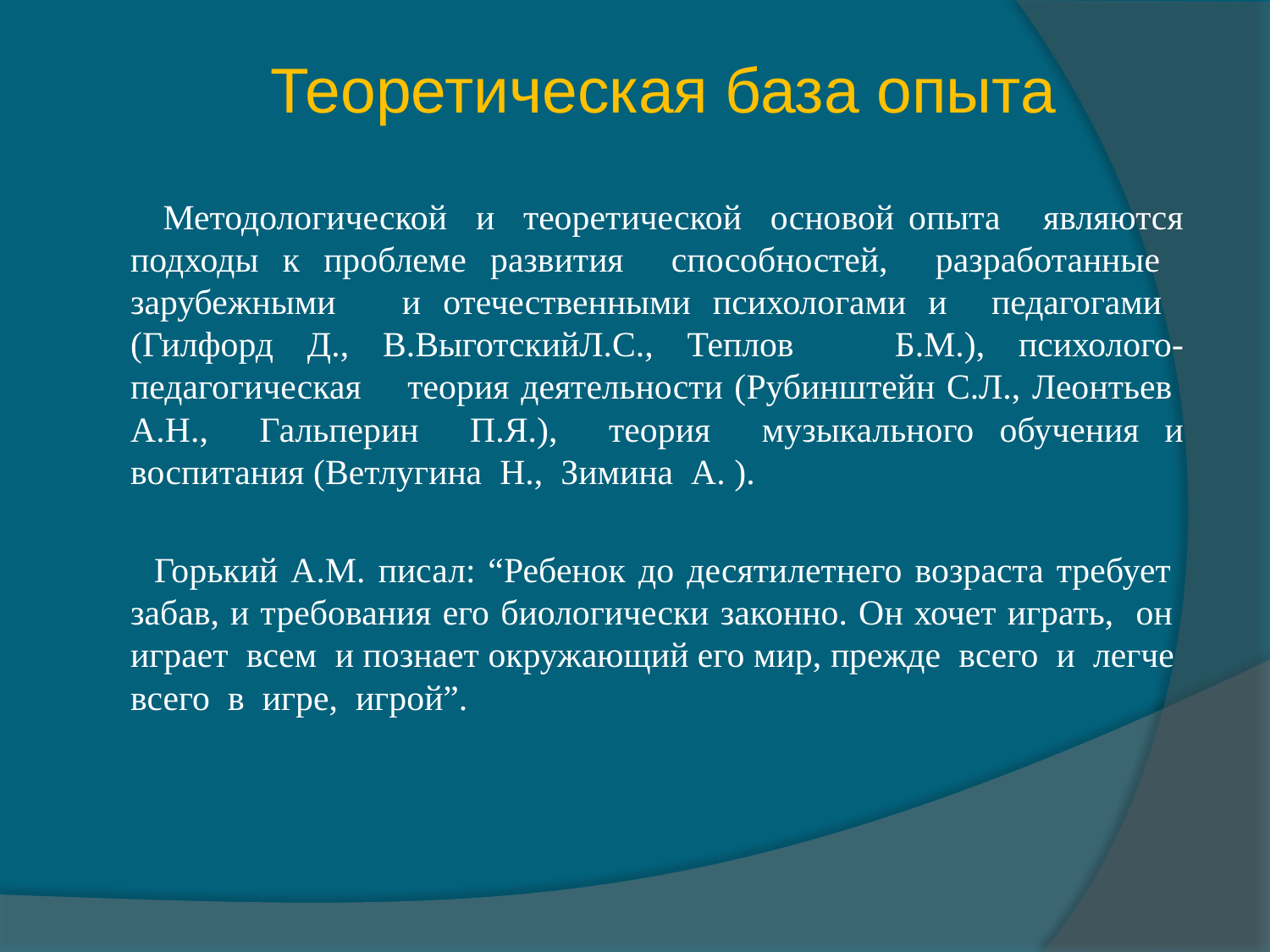

# Теоретическая база опыта

      Методологической  и  теоретической  основой опыта   являются подходы к проблеме развития  способностей,  разработанные  зарубежными   и отечественными психологами и  педагогами  (Гилфорд Д., В.ВыготскийЛ.С., Теплов   Б.М.), психолого-педагогическая    теория деятельности (Рубинштейн С.Л., Леонтьев  А.Н.,  Гальперин  П.Я.),  теория  музыкального обучения и воспитания (Ветлугина  Н.,  Зимина  А. ).

      Горький А.М. писал: “Ребенок до десятилетнего возраста требует  забав, и требования его биологически законно. Он хочет играть,  он  играет  всем  и познает окружающий его мир, прежде  всего  и  легче  всего  в  игре,  игрой”.